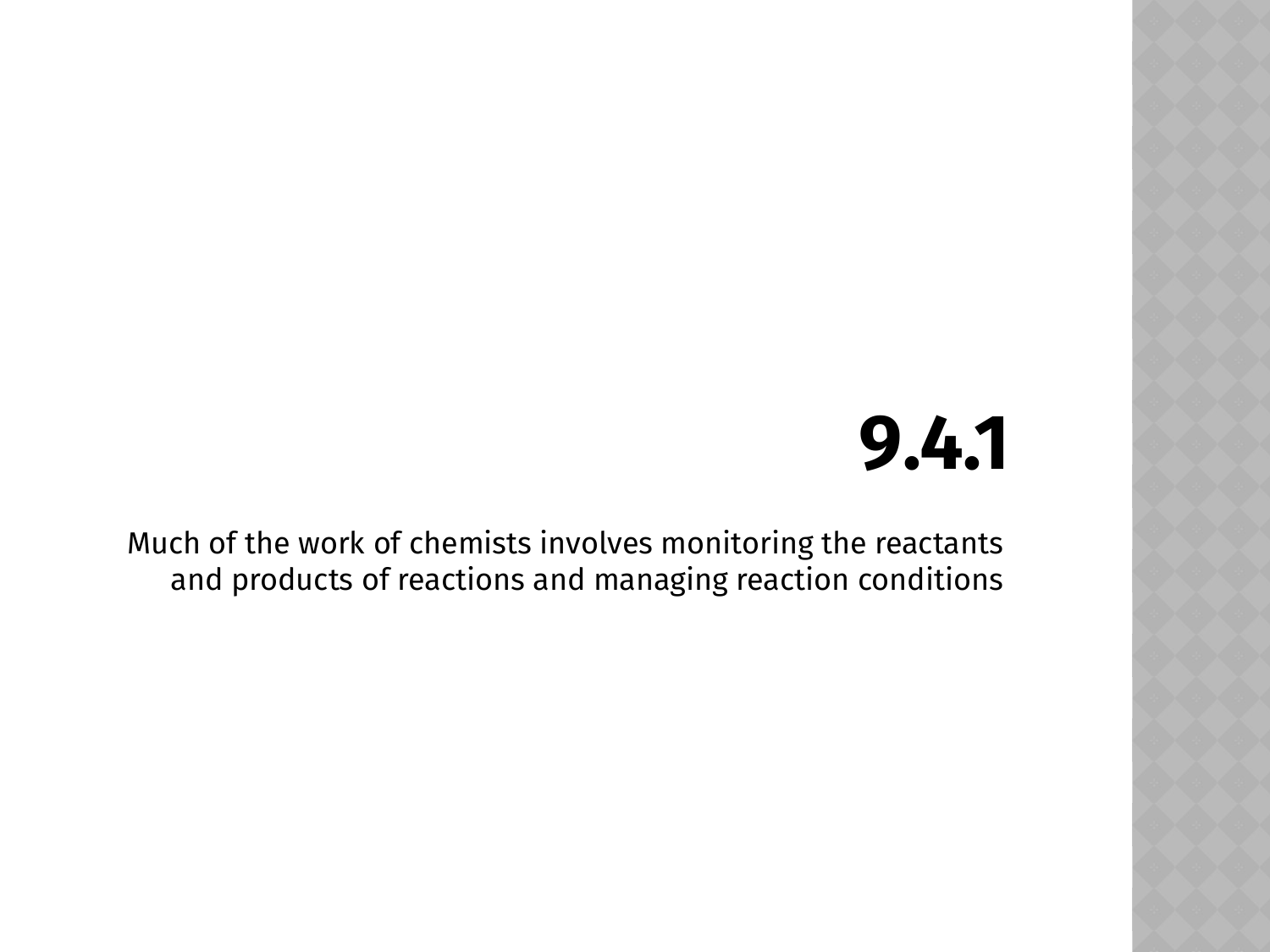

# 9.4.1
Much of the work of chemists involves monitoring the reactants and products of reactions and managing reaction conditions